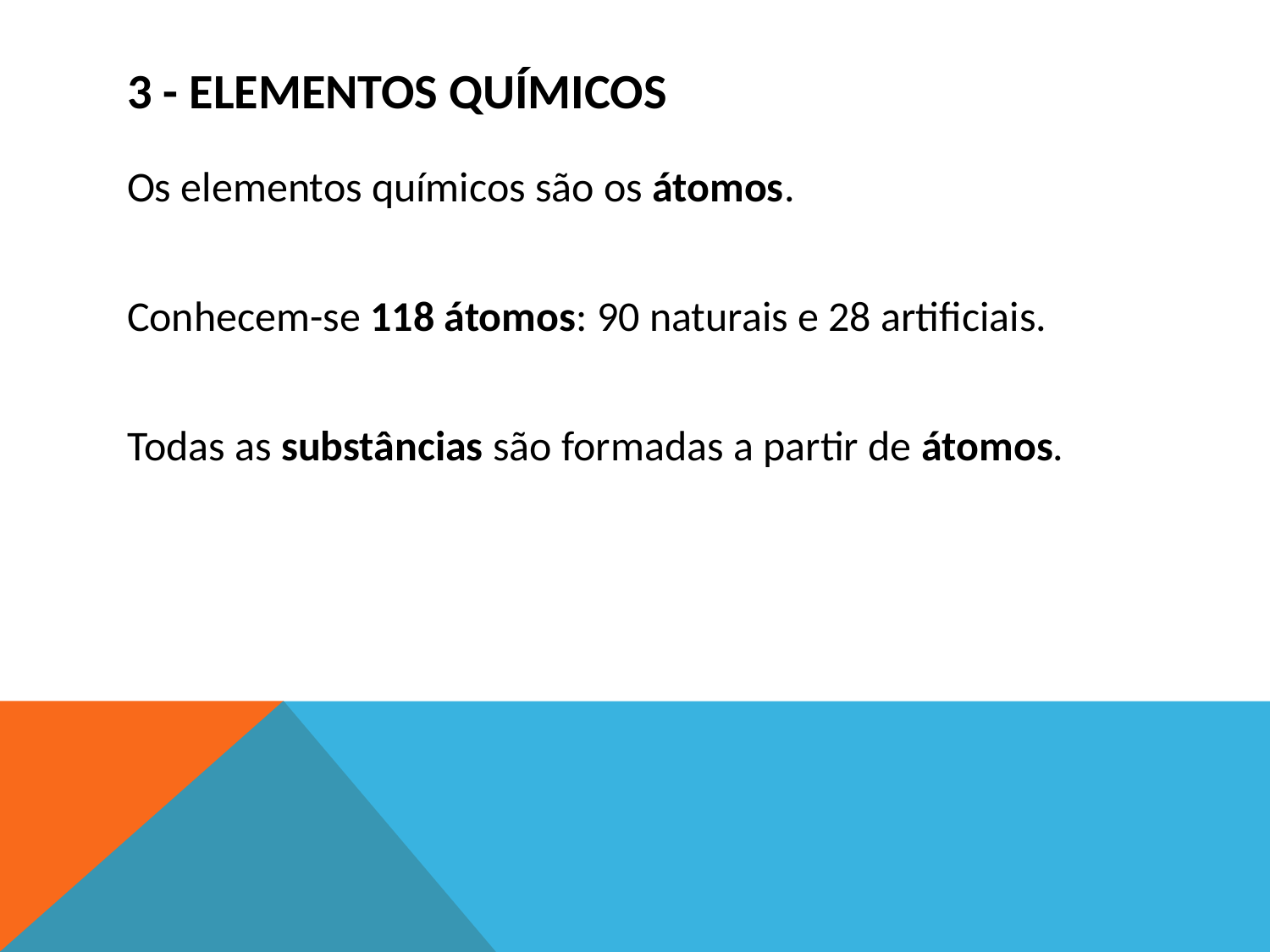

# 3 - Elementos químicos
Os elementos químicos são os átomos.

Conhecem-se 118 átomos: 90 naturais e 28 artificiais.

Todas as substâncias são formadas a partir de átomos.